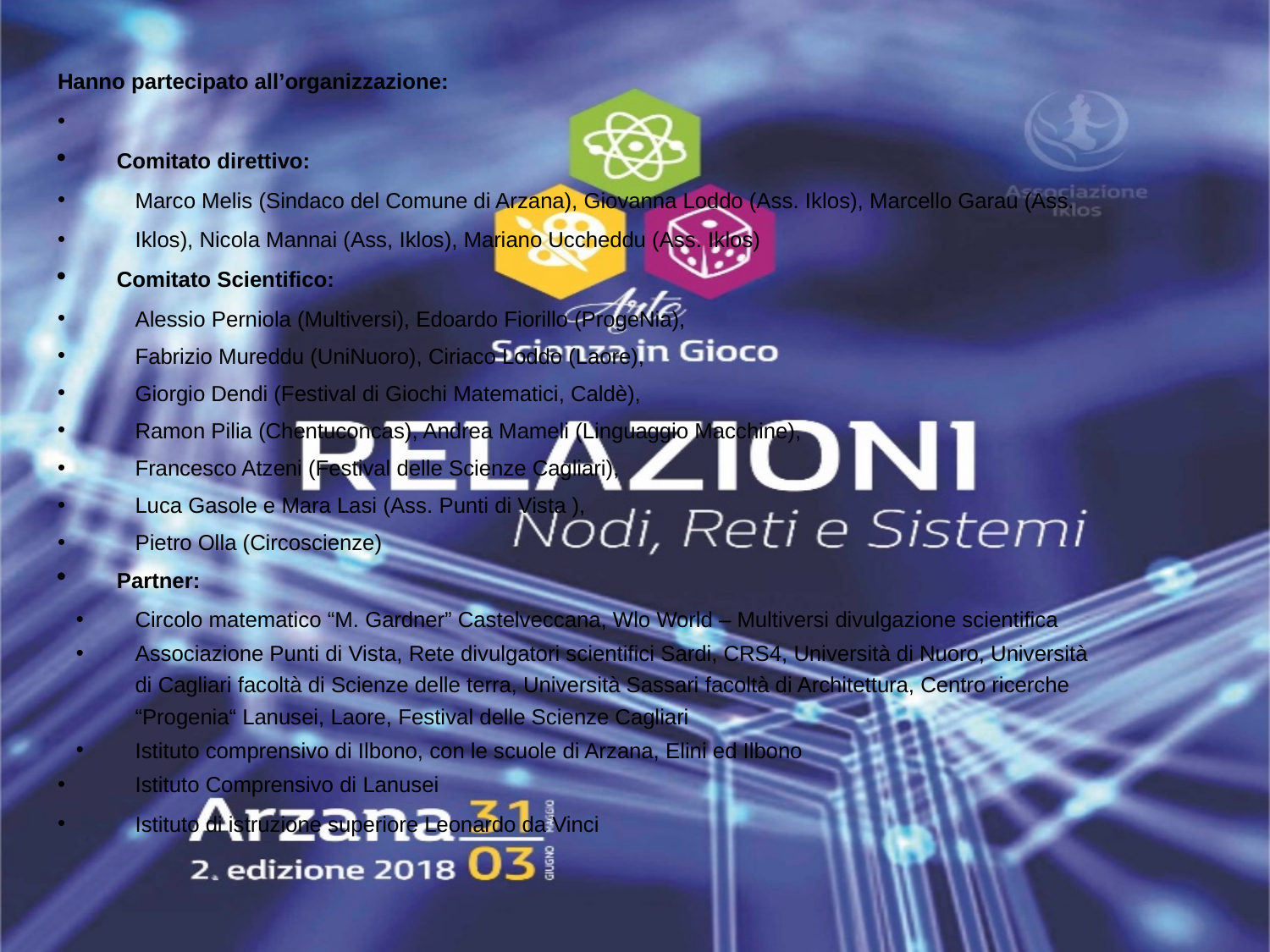

Hanno partecipato all’organizzazione:

Comitato direttivo:
Marco Melis (Sindaco del Comune di Arzana), Giovanna Loddo (Ass. Iklos), Marcello Garau (Ass.
Iklos), Nicola Mannai (Ass, Iklos), Mariano Uccheddu (Ass. Iklos)
Comitato Scientifico:
Alessio Perniola (Multiversi), Edoardo Fiorillo (ProgeNia),
Fabrizio Mureddu (UniNuoro), Ciriaco Loddo (Laore),
Giorgio Dendi (Festival di Giochi Matematici, Caldè),
Ramon Pilia (Chentuconcas), Andrea Mameli (Linguaggio Macchine),
Francesco Atzeni (Festival delle Scienze Cagliari),
Luca Gasole e Mara Lasi (Ass. Punti di Vista ),
Pietro Olla (Circoscienze)
Partner:
Circolo matematico “M. Gardner” Castelveccana, Wlo World – Multiversi divulgazione scientifica
Associazione Punti di Vista, Rete divulgatori scientifici Sardi, CRS4, Università di Nuoro, Università di Cagliari facoltà di Scienze delle terra, Università Sassari facoltà di Architettura, Centro ricerche “Progenia“ Lanusei, Laore, Festival delle Scienze Cagliari
Istituto comprensivo di Ilbono, con le scuole di Arzana, Elini ed Ilbono
Istituto Comprensivo di Lanusei
Istituto di istruzione superiore Leonardo da Vinci